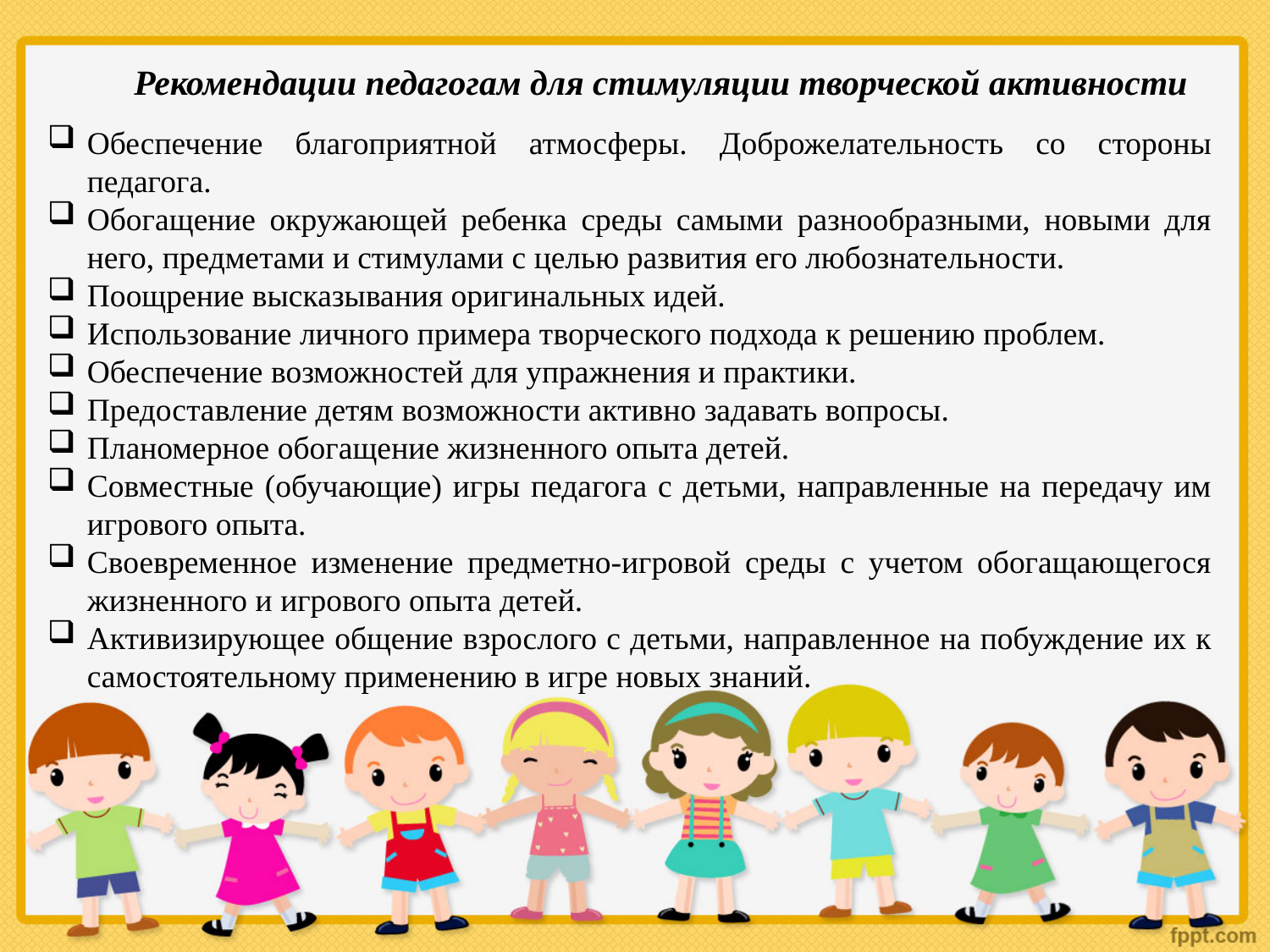

Рекомендации педагогам для стимуляции творческой активности
Обеспечение благоприятной атмосферы. Доброжелательность со стороны педагога.
Обогащение окружающей ребенка среды самыми разнообразными, новыми для него, предметами и стимулами с целью развития его любознательности.
Поощрение высказывания оригинальных идей.
Использование личного примера творческого подхода к решению проблем.
Обеспечение возможностей для упражнения и практики.
Предоставление детям возможности активно задавать вопросы.
Планомерное обогащение жизненного опыта детей.
Совместные (обучающие) игры педагога с детьми, направленные на передачу им игрового опыта.
Своевременное изменение предметно-игровой среды с учетом обогащающегося жизненного и игрового опыта детей.
Активизирующее общение взрослого с детьми, направленное на побуждение их к самостоятельному применению в игре новых знаний.